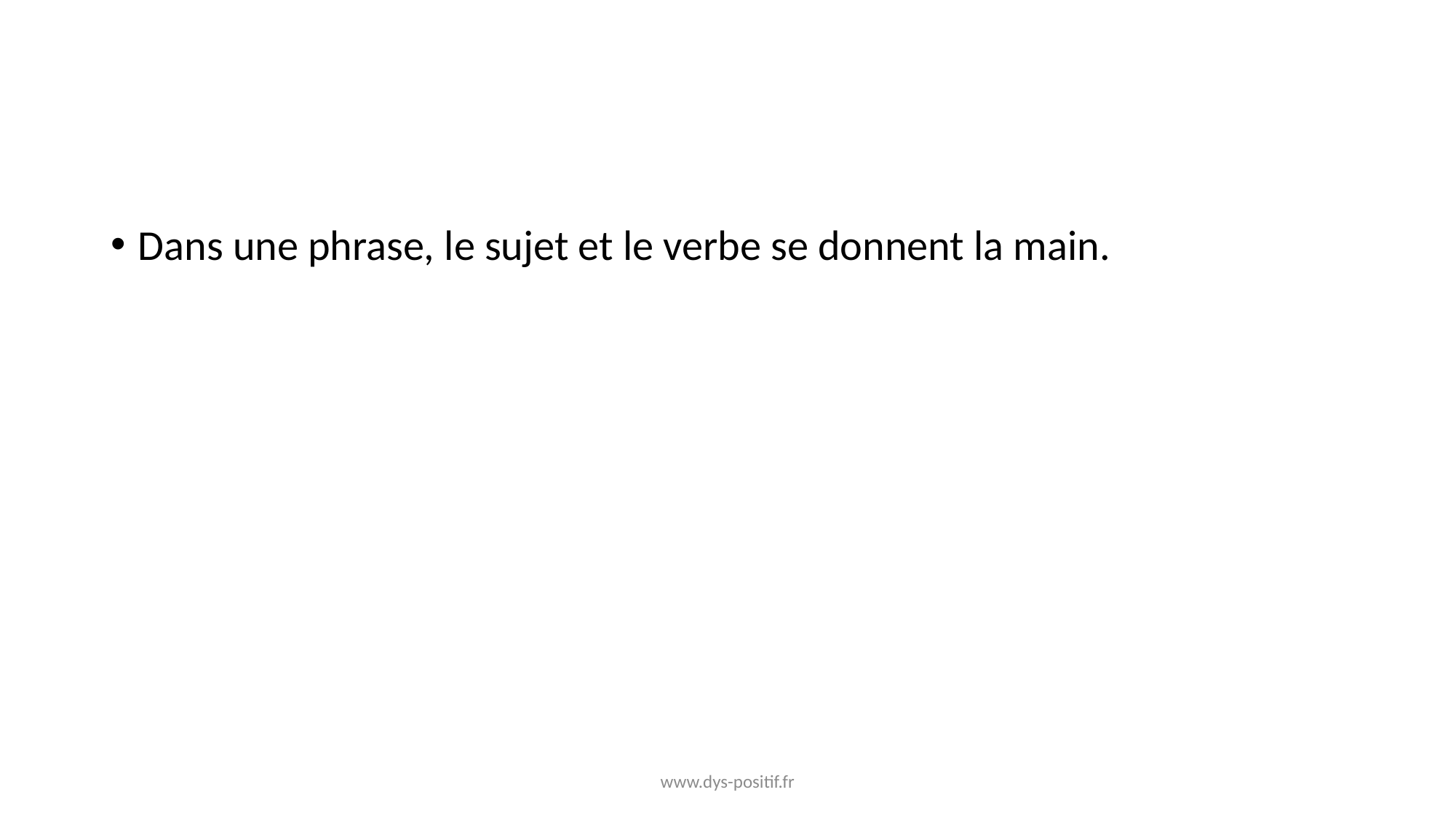

Dans une phrase, le sujet et le verbe se donnent la main.

www.dys-positif.fr